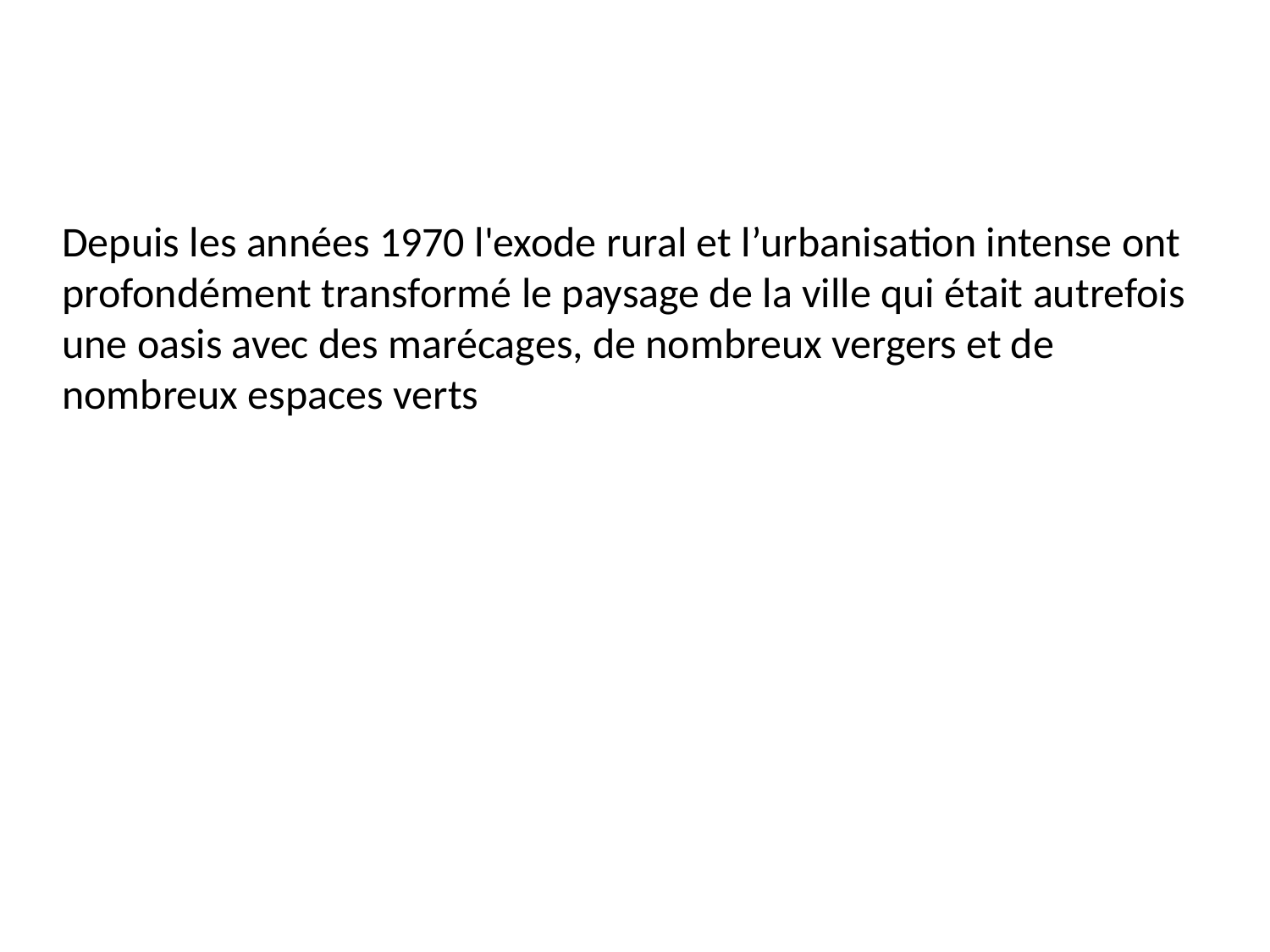

Depuis les années 1970 l'exode rural et l’urbanisation intense ont profondément transformé le paysage de la ville qui était autrefois une oasis avec des marécages, de nombreux vergers et de nombreux espaces verts